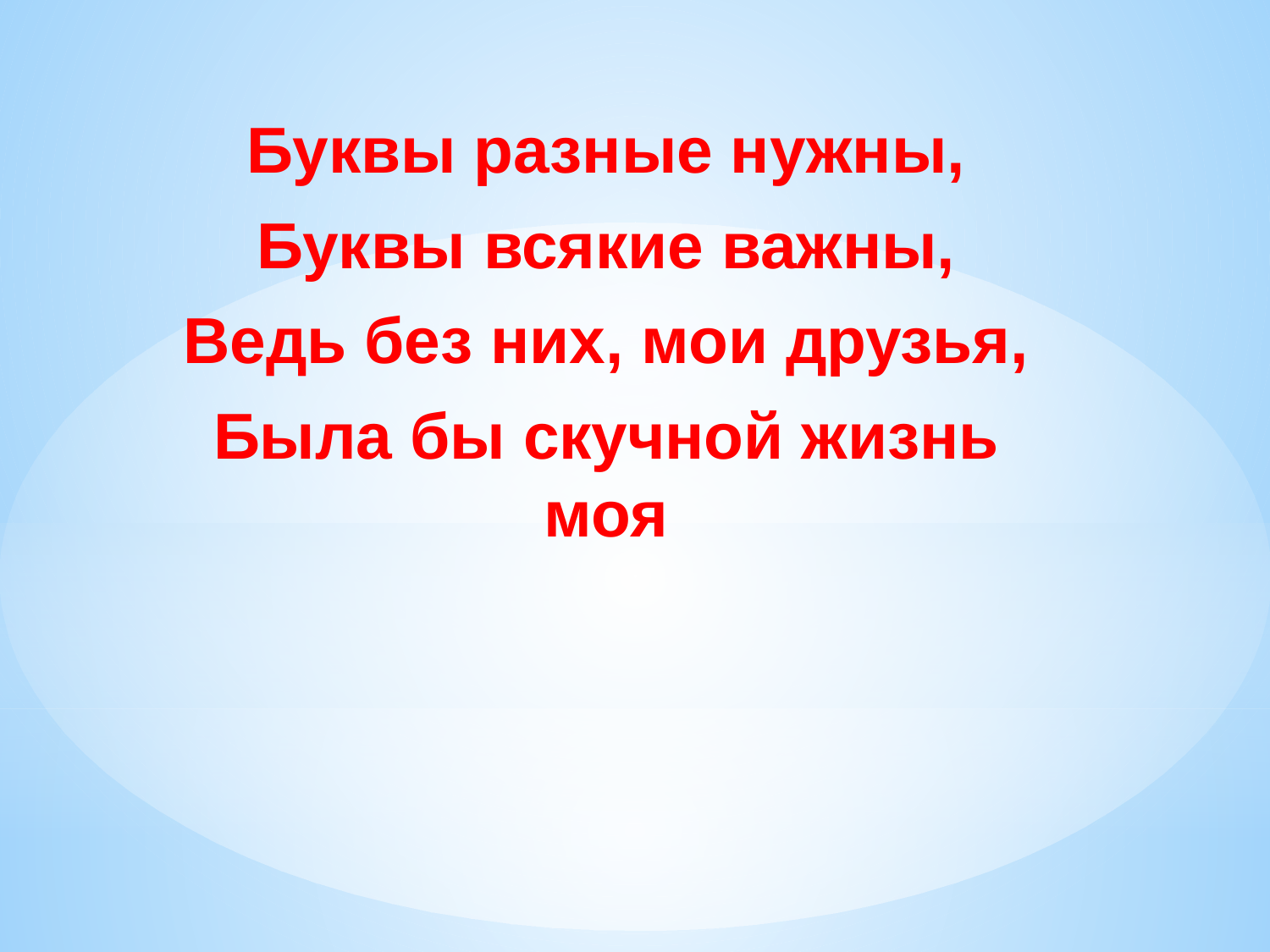

Буквы разные нужны,
Буквы всякие важны,
Ведь без них, мои друзья,
Была бы скучной жизнь моя